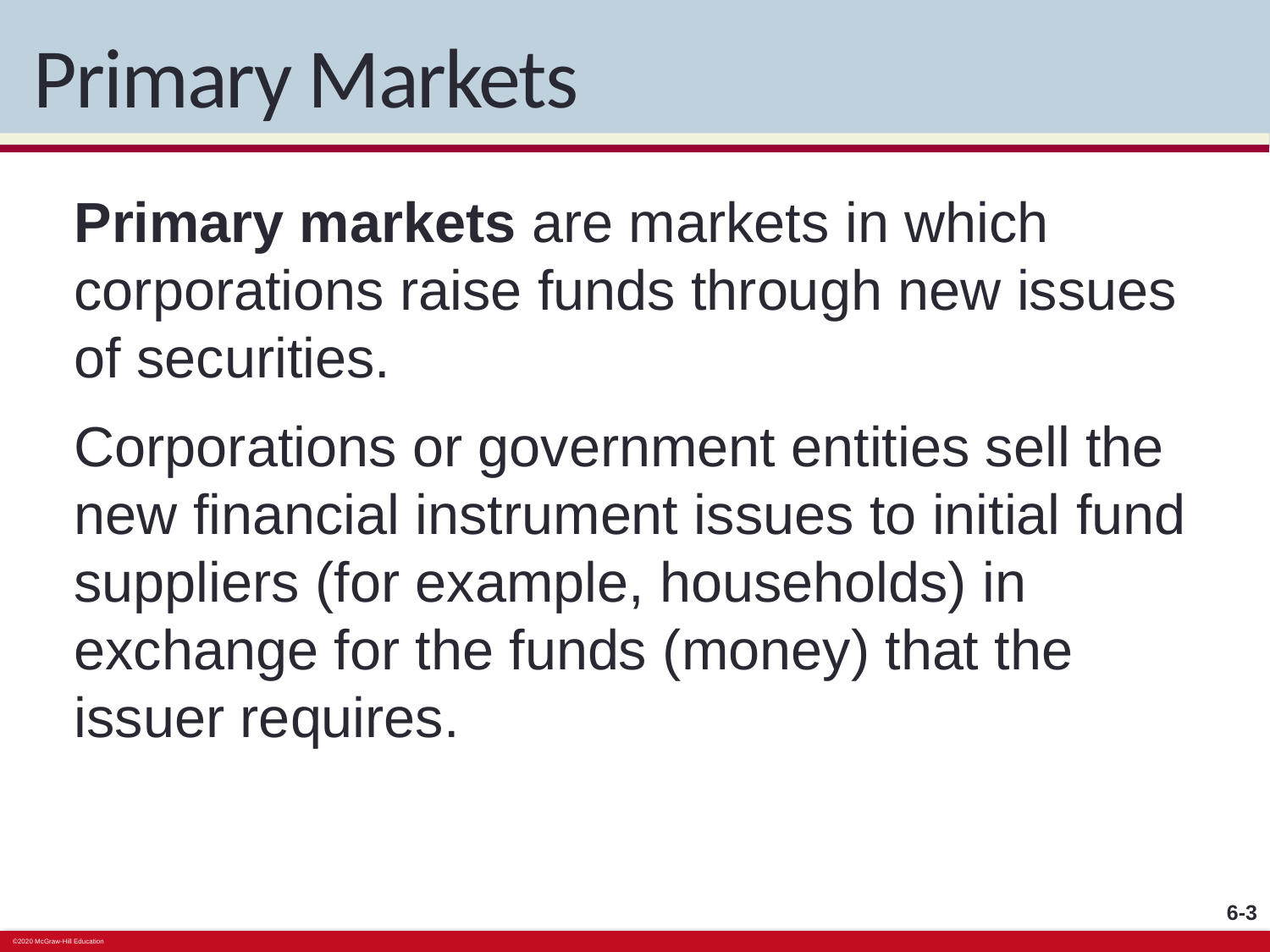

# Primary Markets
Primary markets are markets in which corporations raise funds through new issues of securities.
Corporations or government entities sell the new financial instrument issues to initial fund suppliers (for example, households) in exchange for the funds (money) that the issuer requires.